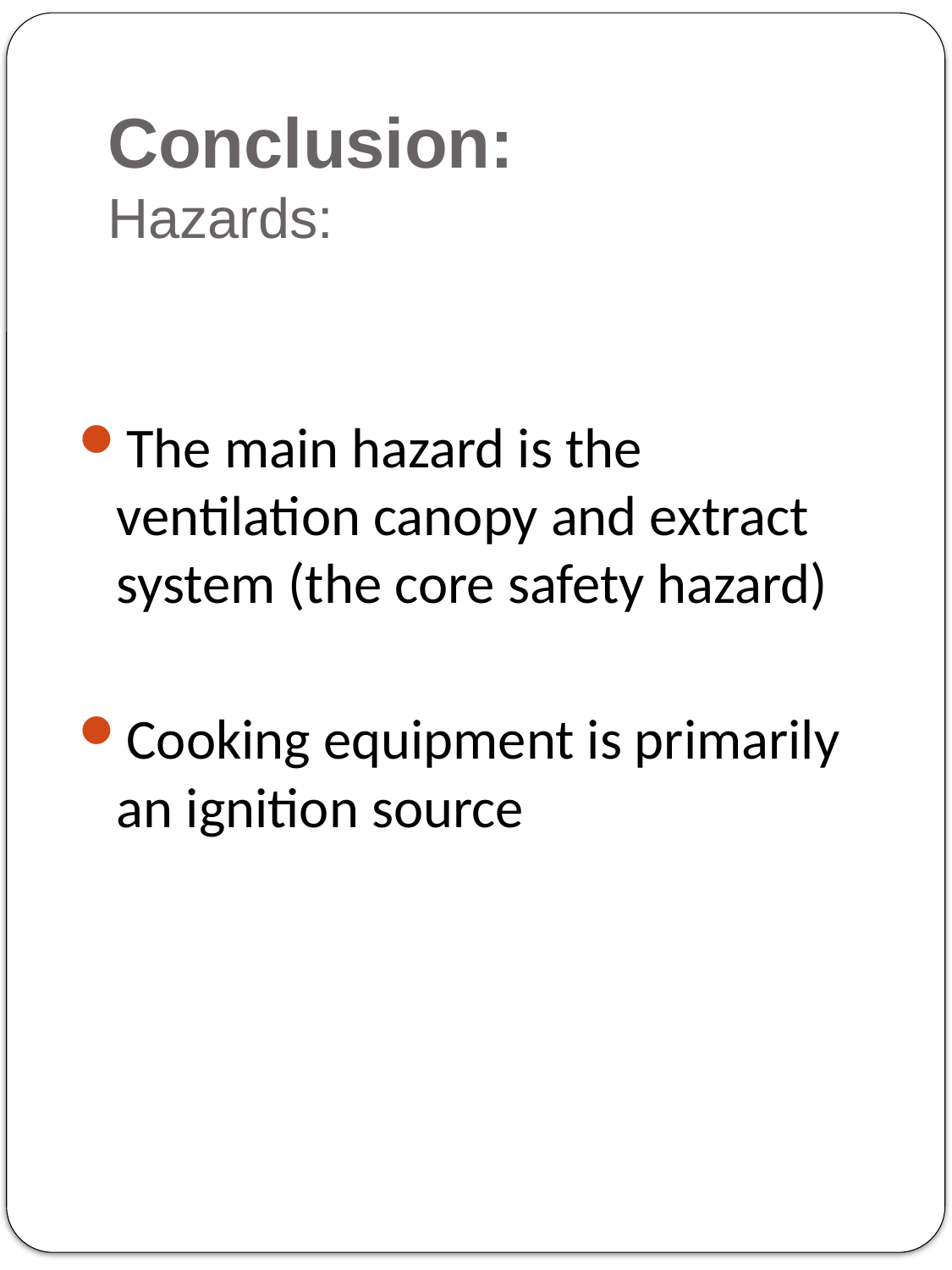

# Conclusion: Hazards:
The main hazard is the ventilation canopy and extract system (the core safety hazard)

Cooking equipment is primarily an ignition source